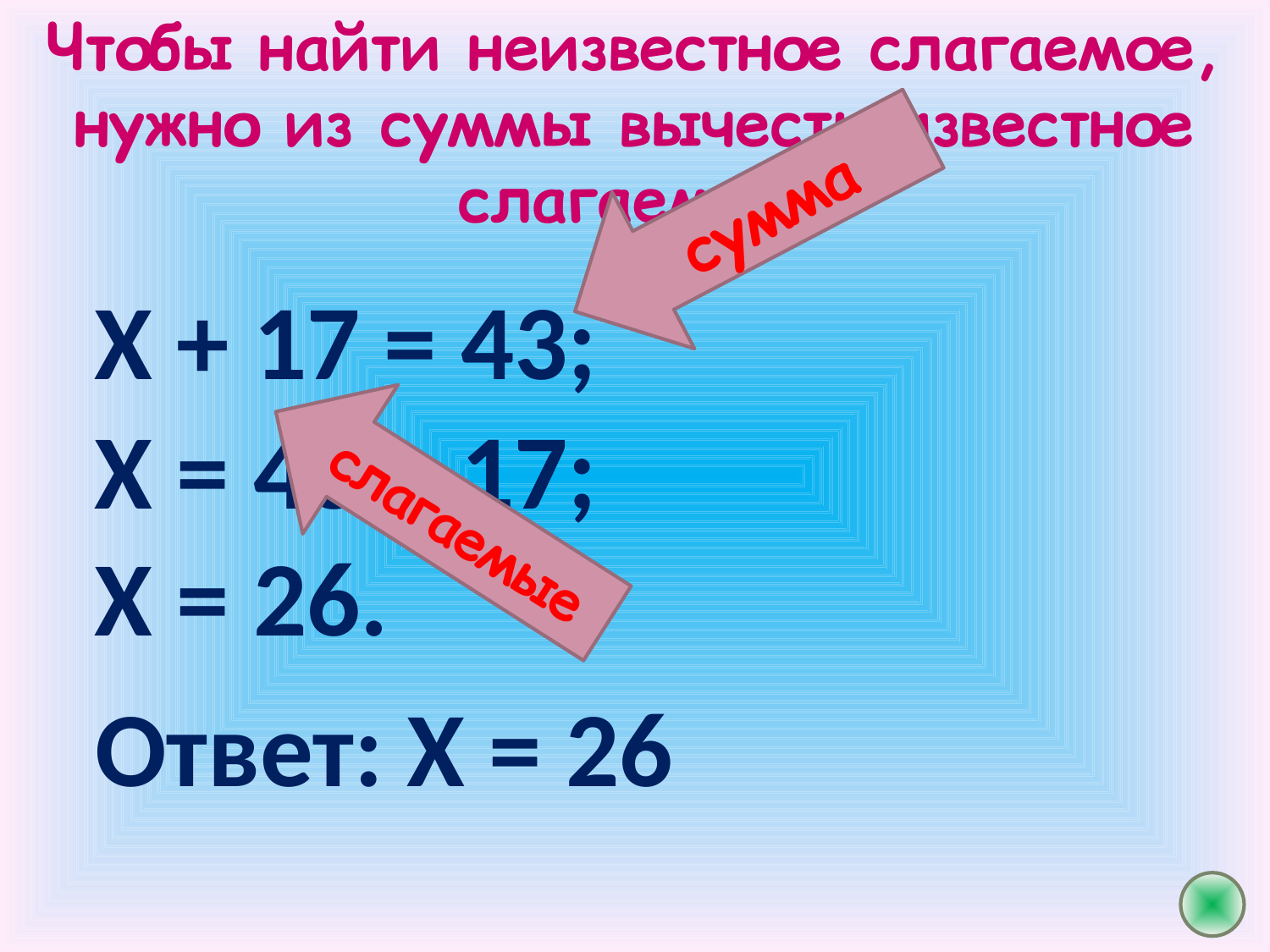

Чтобы найти неизвестное слагаемое, нужно из суммы вычесть известное слагаемое.
сумма
Х + 17 = 43;
Х = 43 – 17;
Х = 26.
слагаемые
Ответ: Х = 26